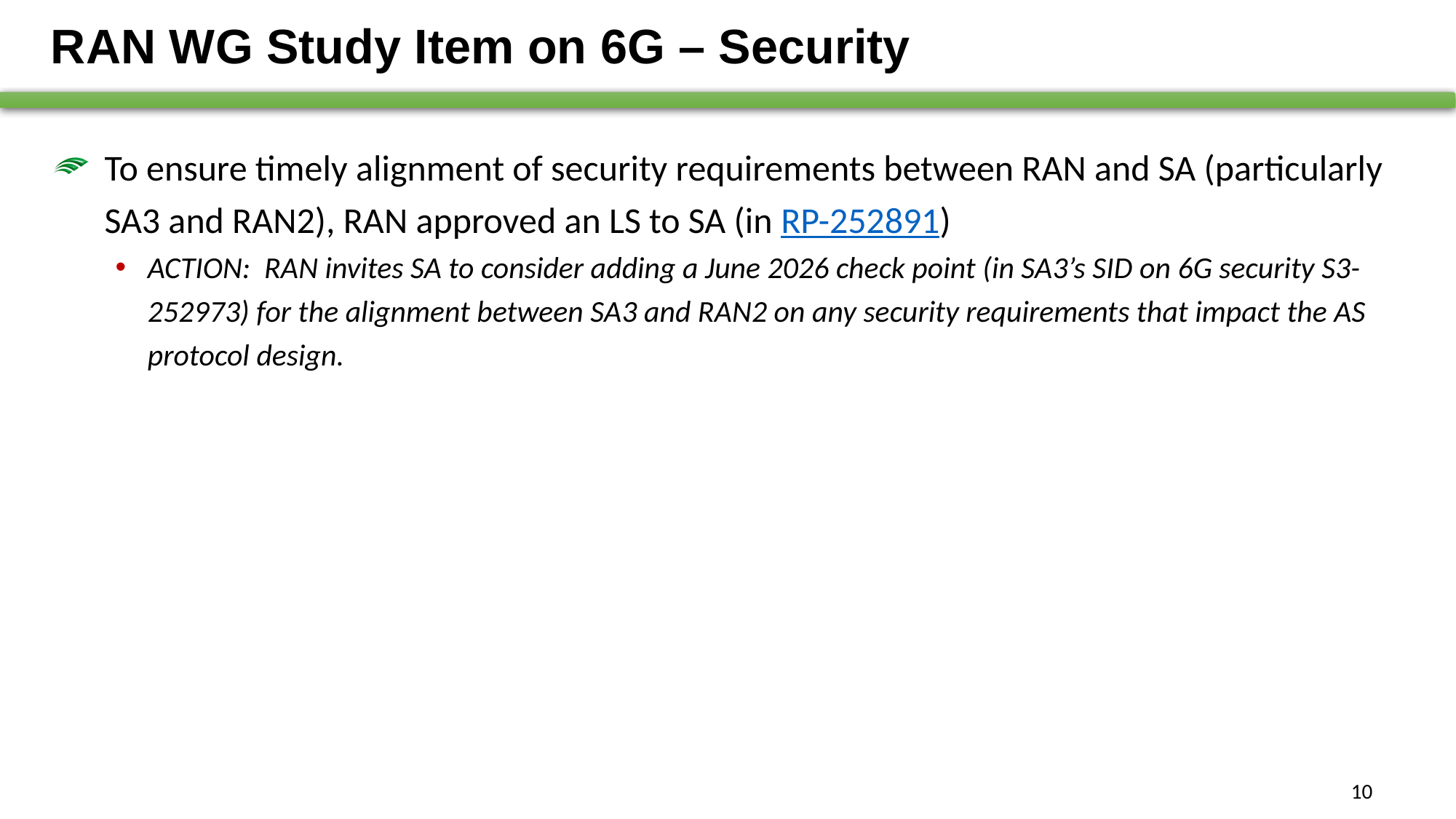

# RAN WG Study Item on 6G – Security
To ensure timely alignment of security requirements between RAN and SA (particularly SA3 and RAN2), RAN approved an LS to SA (in RP-252891)
ACTION:  RAN invites SA to consider adding a June 2026 check point (in SA3’s SID on 6G security S3-252973) for the alignment between SA3 and RAN2 on any security requirements that impact the AS protocol design.